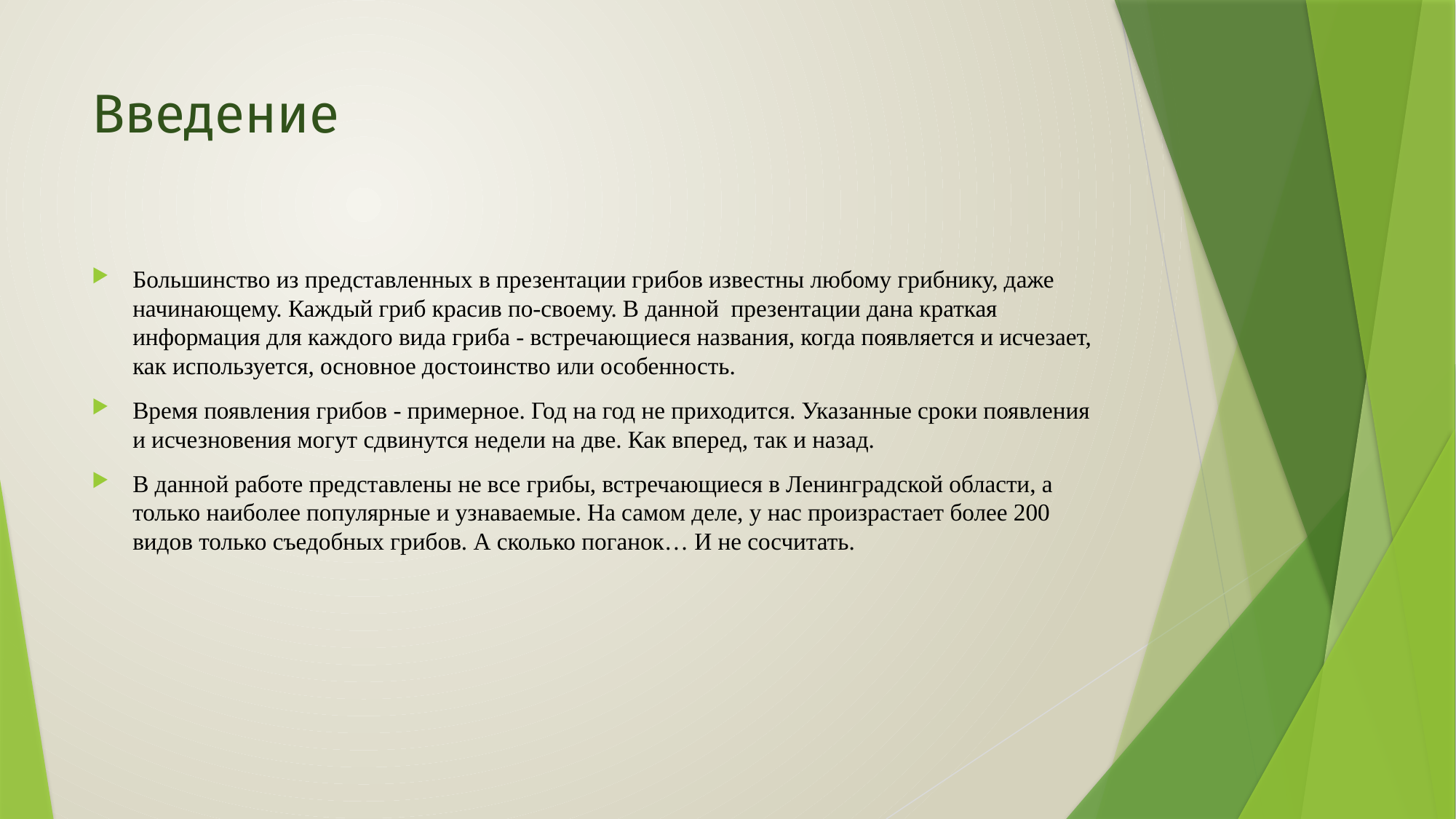

# Введение
Большинство из представленных в презентации грибов известны любому грибнику, даже начинающему. Каждый гриб красив по-своему. В данной  презентации дана краткая информация для каждого вида гриба - встречающиеся названия, когда появляется и исчезает, как используется, основное достоинство или особенность.
Время появления грибов - примерное. Год на год не приходится. Указанные сроки появления и исчезновения могут сдвинутся недели на две. Как вперед, так и назад.
В данной работе представлены не все грибы, встречающиеся в Ленинградской области, а только наиболее популярные и узнаваемые. На самом деле, у нас произрастает более 200 видов только съедобных грибов. А сколько поганок… И не сосчитать.